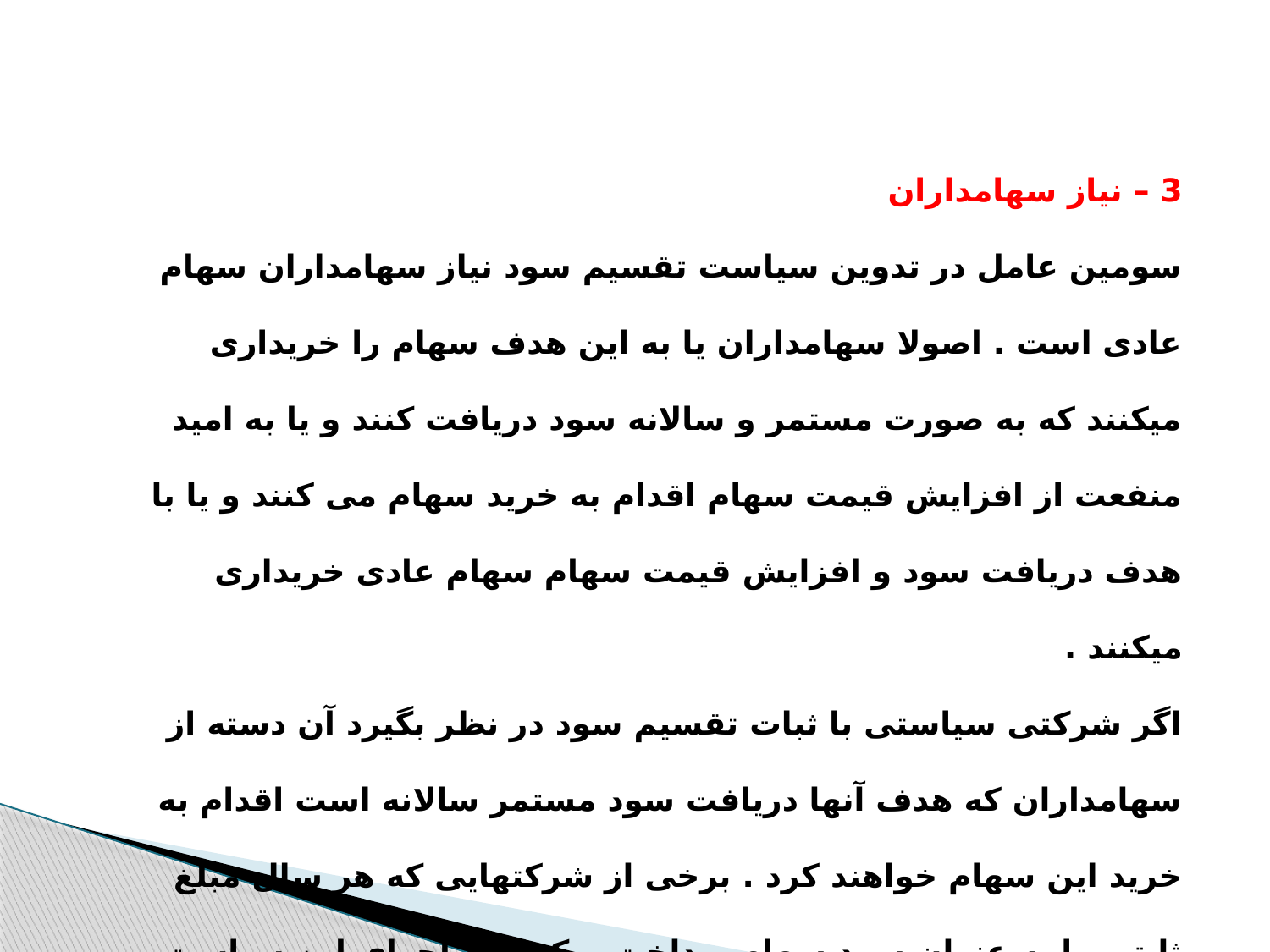

3 – نیاز سهامداران
سومین عامل در تدوین سیاست تقسیم سود نیاز سهامداران سهام عادی است . اصولا سهامداران یا به این هدف سهام را خریداری میکنند که به صورت مستمر و سالانه سود دریافت کنند و یا به امید منفعت از افزایش قیمت سهام اقدام به خرید سهام می کنند و یا با هدف دریافت سود و افزایش قیمت سهام سهام عادی خریداری میکنند .
اگر شرکتی سیاستی با ثبات تقسیم سود در نظر بگیرد آن دسته از سهامداران که هدف آنها دریافت سود مستمر سالانه است اقدام به خرید این سهام خواهند کرد . برخی از شرکتهایی که هر سال مبلغ ثابتی را به عنوان سود سهام پرداخت میکنند در اجرای این سیاست آثار تورمی را نیز در نظر میگیرند و سعی میکنند با توجه به نرخ تورم میزان سود پرداختی هر سال را افزایش دهند .